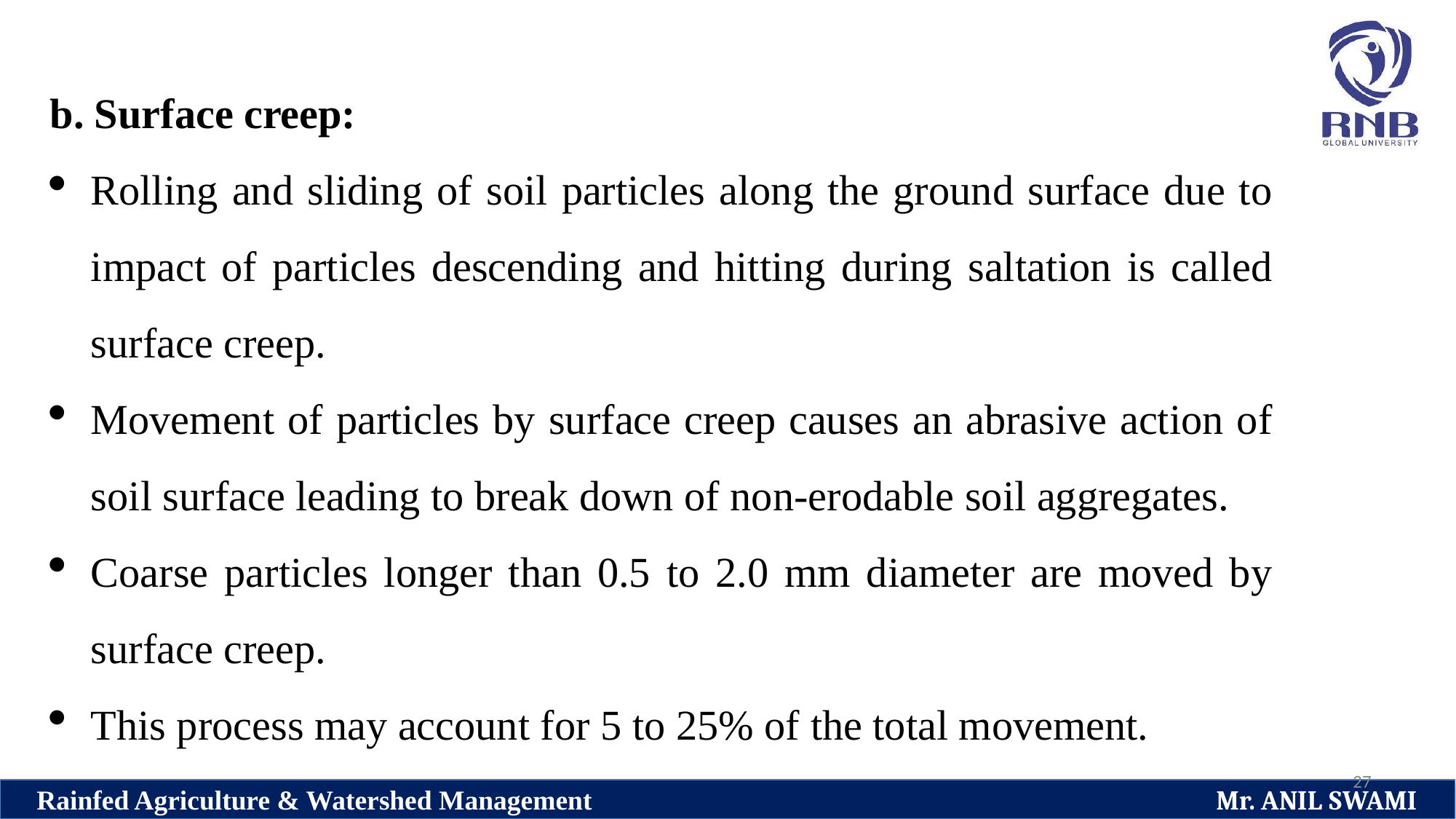

b. Surface creep:
Rolling and sliding of soil particles along the ground surface due to impact of particles descending and hitting during saltation is called surface creep.
Movement of particles by surface creep causes an abrasive action of soil surface leading to break down of non-erodable soil aggregates.
Coarse particles longer than 0.5 to 2.0 mm diameter are moved by surface creep.
This process may account for 5 to 25% of the total movement.
27